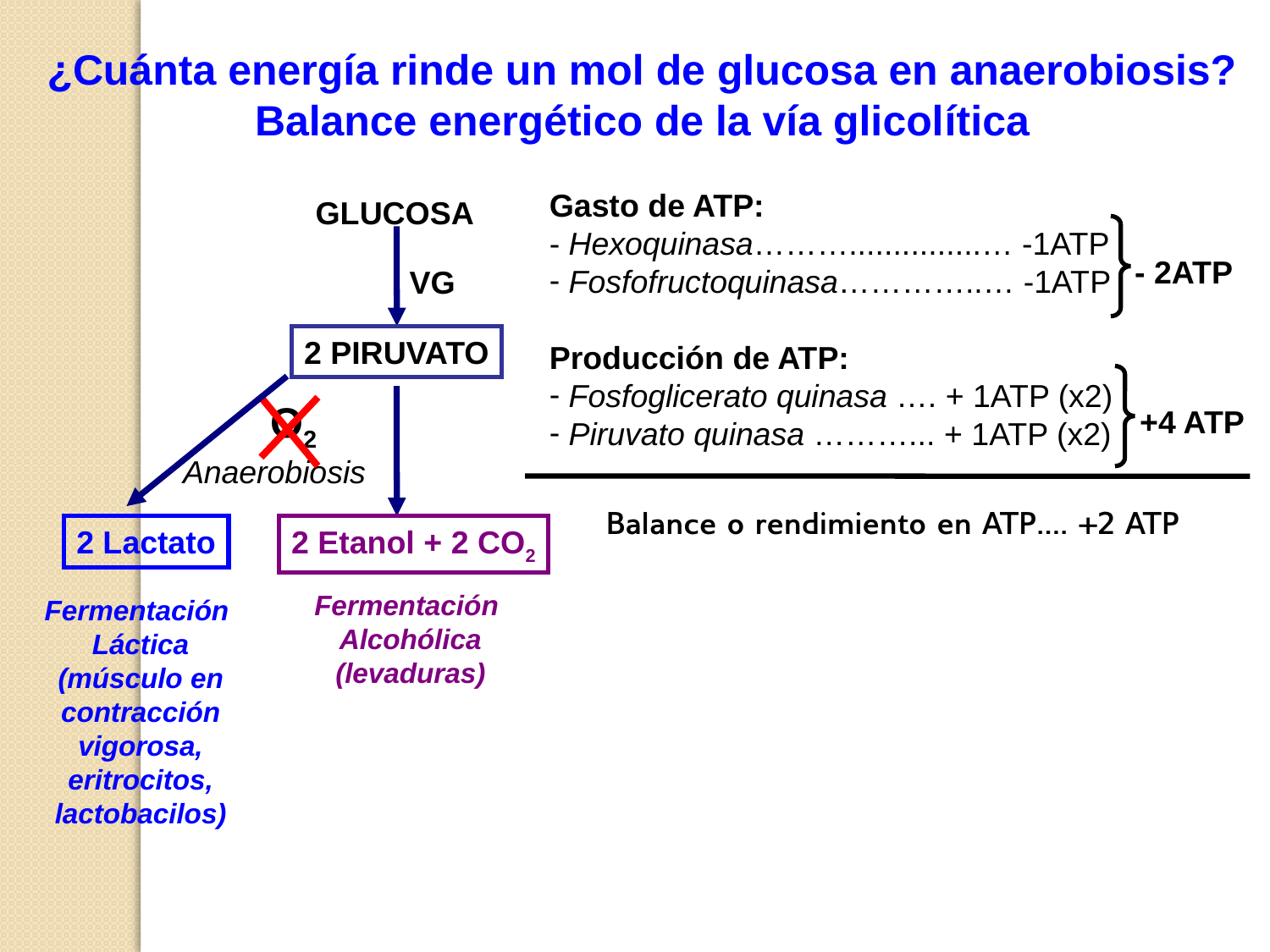

¿Cuánta energía rinde un mol de glucosa en anaerobiosis?
Balance energético de la vía glicolítica
Gasto de ATP:
- Hexoquinasa………...............… -1ATP
 Fosfofructoquinasa…………..… -1ATP

Producción de ATP:
 Fosfoglicerato quinasa …. + 1ATP (x2)
 Piruvato quinasa ………... + 1ATP (x2)
GLUCOSA

VG
2 PIRUVATO

2 Lactato

2 Etanol + 2 CO2
O2

Anaerobiosis
Fermentación
Alcohólica
(levaduras)
Fermentación
Láctica
(músculo en contracción vigorosa, eritrocitos, lactobacilos)

- 2ATP

+4 ATP

Balance o rendimiento en ATP…. +2 ATP